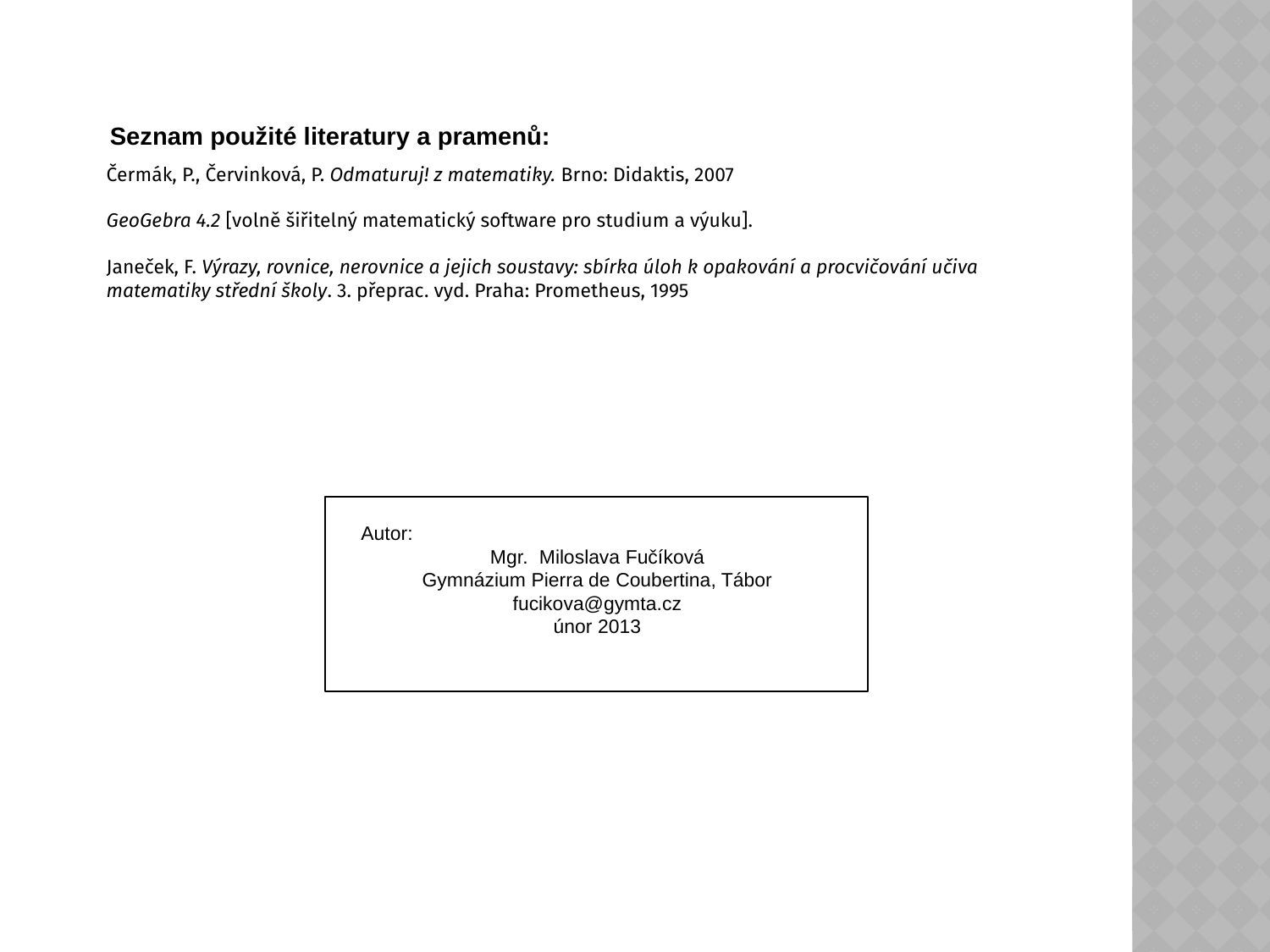

Seznam použité literatury a pramenů:
Čermák, P., Červinková, P. Odmaturuj! z matematiky. Brno: Didaktis, 2007

GeoGebra 4.2 [volně šiřitelný matematický software pro studium a výuku].

Janeček, F. Výrazy, rovnice, nerovnice a jejich soustavy: sbírka úloh k opakování a procvičování učiva matematiky střední školy. 3. přeprac. vyd. Praha: Prometheus, 1995

Autor:
Mgr.  Miloslava Fučíková
Gymnázium Pierra de Coubertina, Tábor
fucikova@gymta.cz
únor 2013